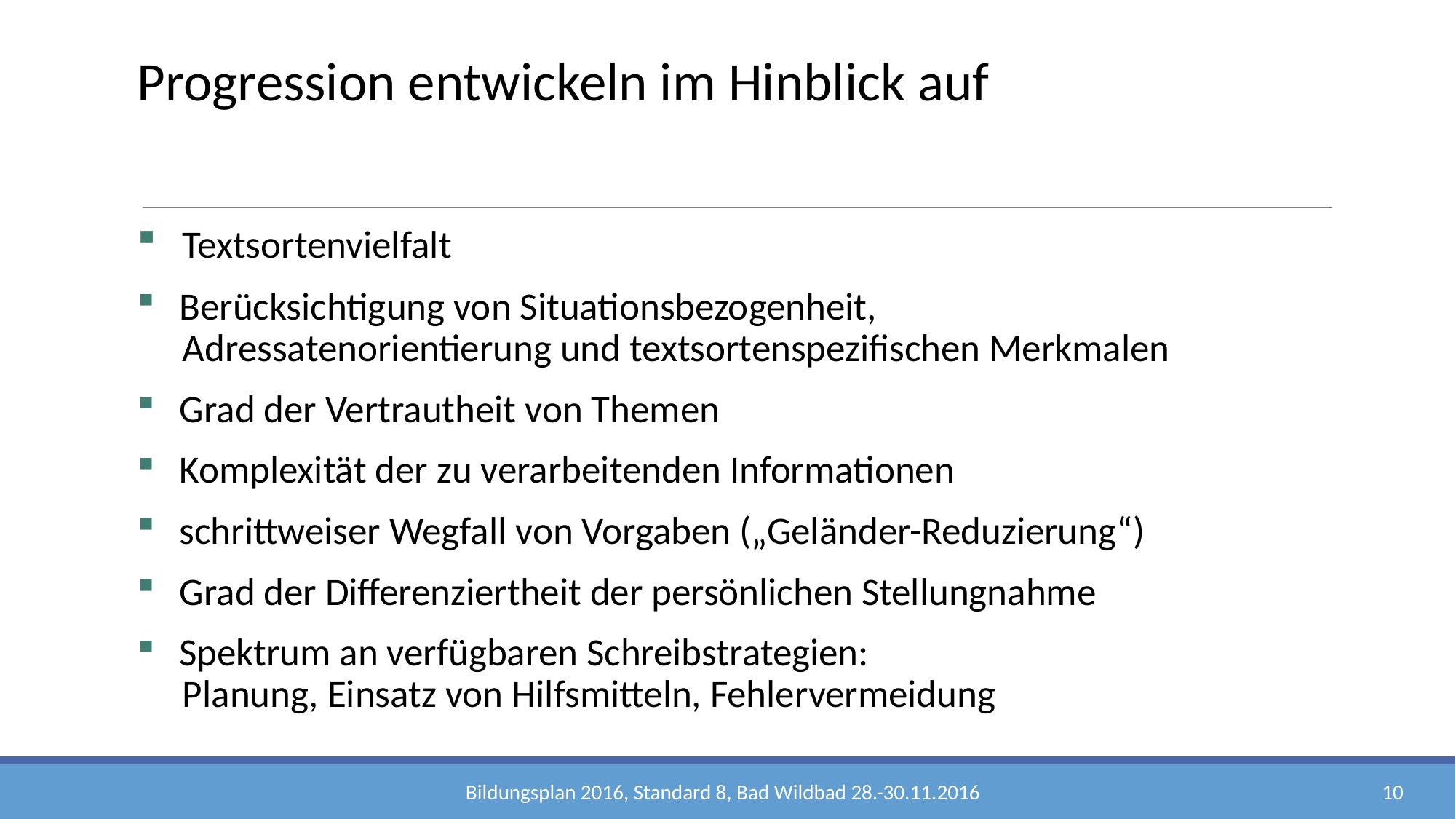

Progression entwickeln im Hinblick auf
   Textsortenvielfalt
   Berücksichtigung von Situationsbezogenheit,
    Adressatenorientierung und textsortenspezifischen Merkmalen
   Grad der Vertrautheit von Themen
   Komplexität der zu verarbeitenden Informationen
   schrittweiser Wegfall von Vorgaben („Geländer-Reduzierung“)
   Grad der Differenziertheit der persönlichen Stellungnahme
   Spektrum an verfügbaren Schreibstrategien:
    Planung, Einsatz von Hilfsmitteln, Fehlervermeidung